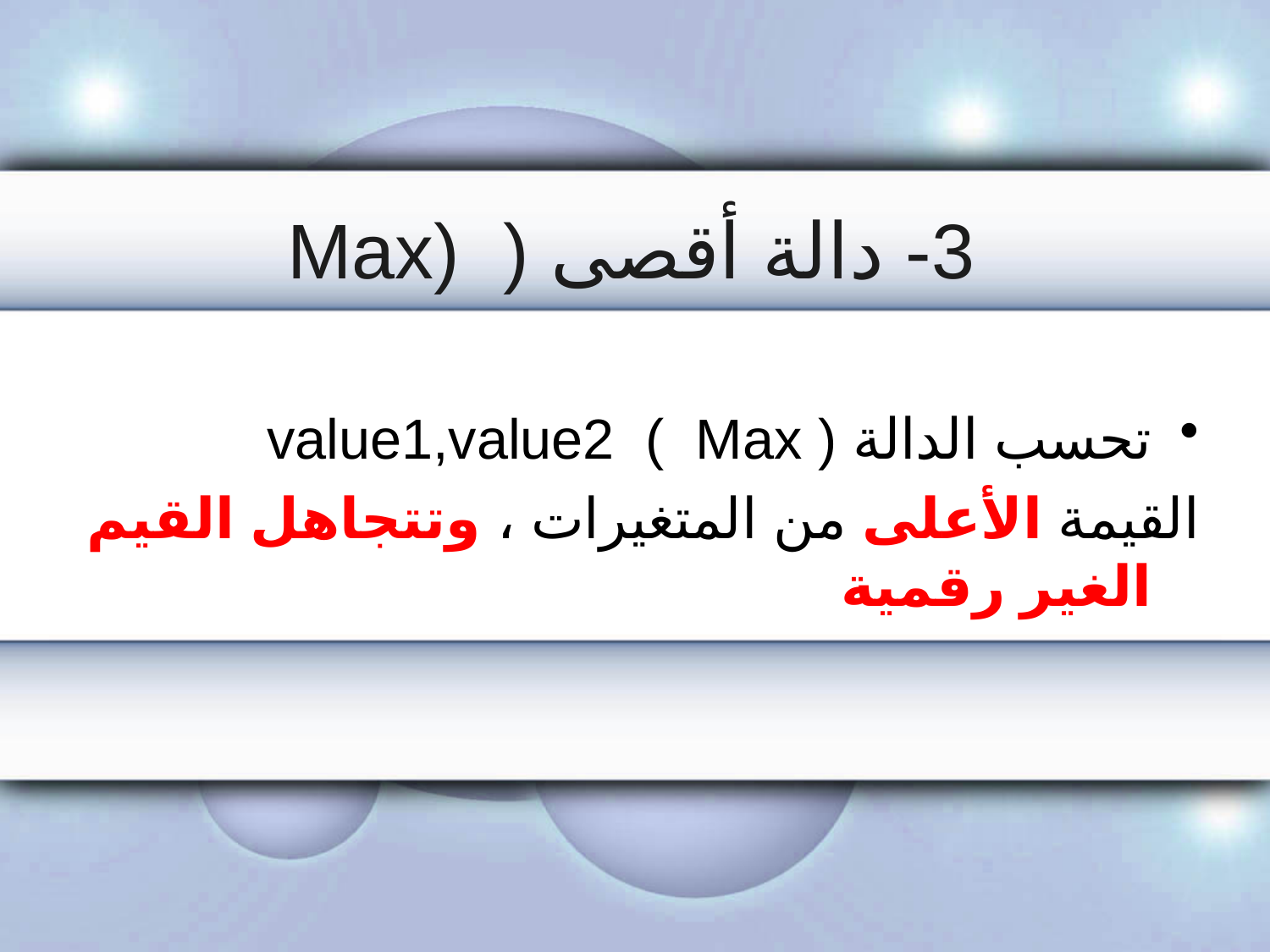

# 3- دالة أقصى (  (Max
تحسب الدالة ( value1,value2  (  Max
القيمة الأعلى من المتغيرات ، وتتجاهل القيم الغير رقمية